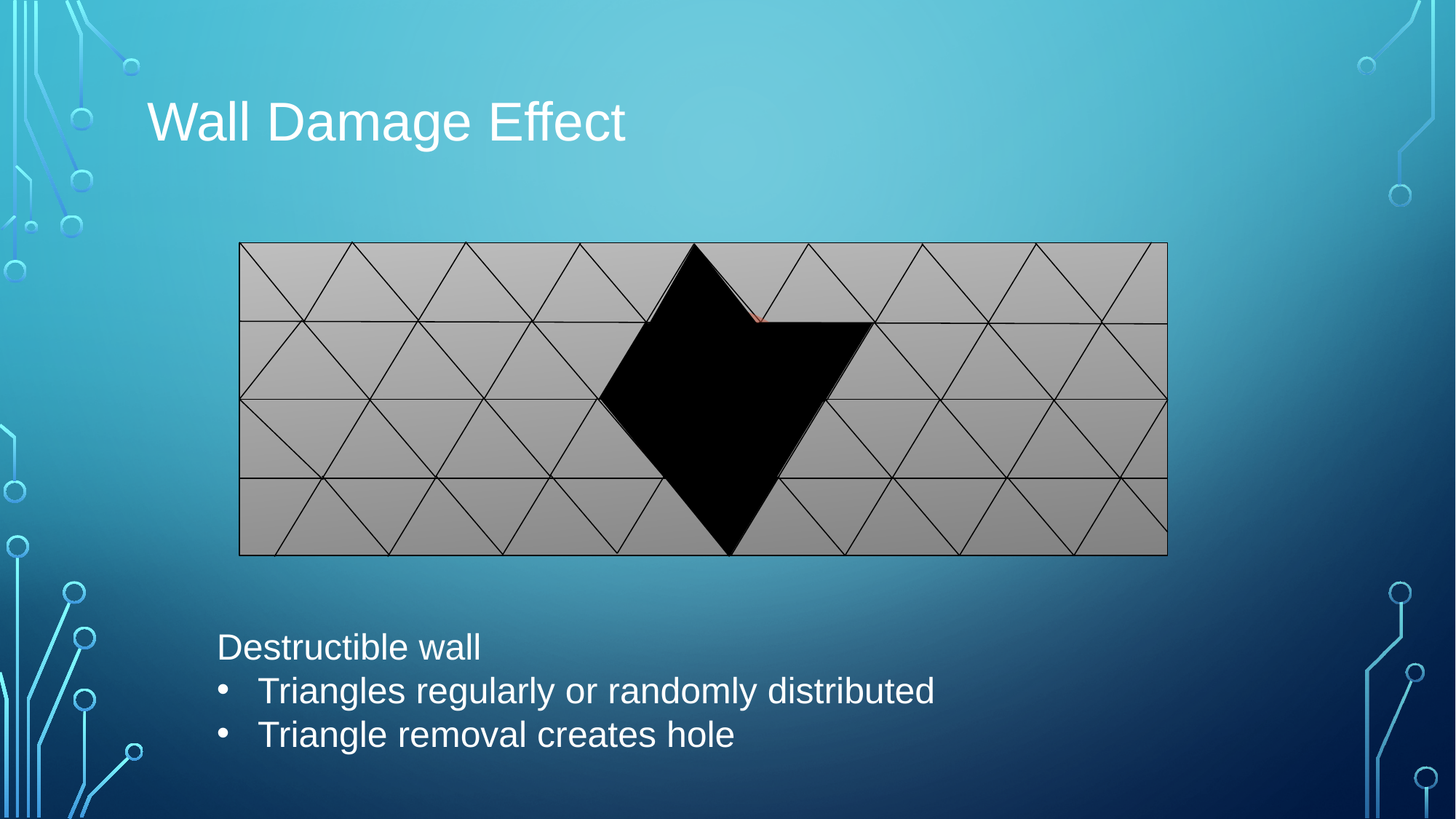

# Wall Damage Effect

Destructible wall
Triangles regularly or randomly distributed
Triangle removal creates hole